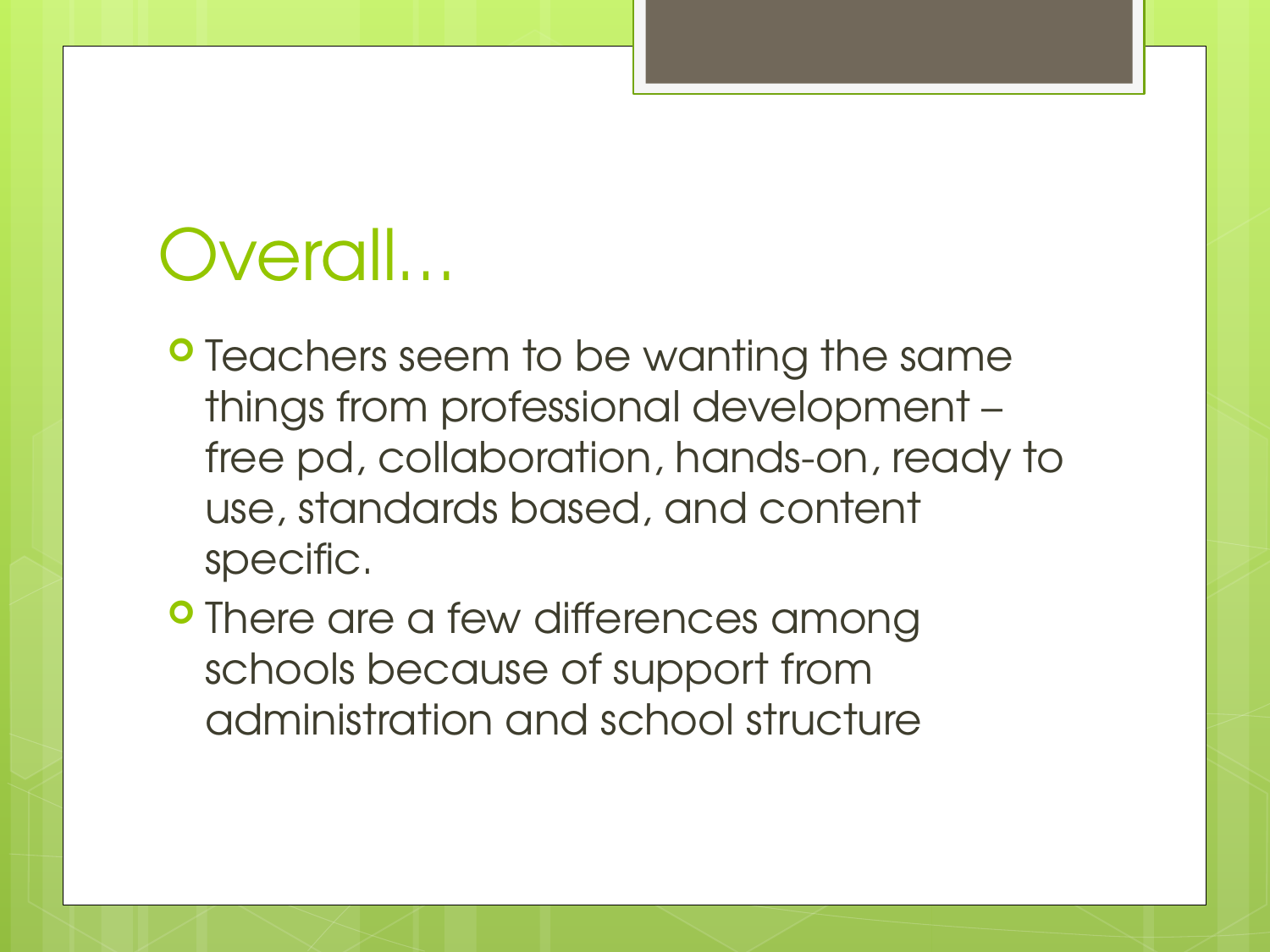

# Overall…
Teachers seem to be wanting the same things from professional development – free pd, collaboration, hands-on, ready to use, standards based, and content specific.
There are a few differences among schools because of support from administration and school structure